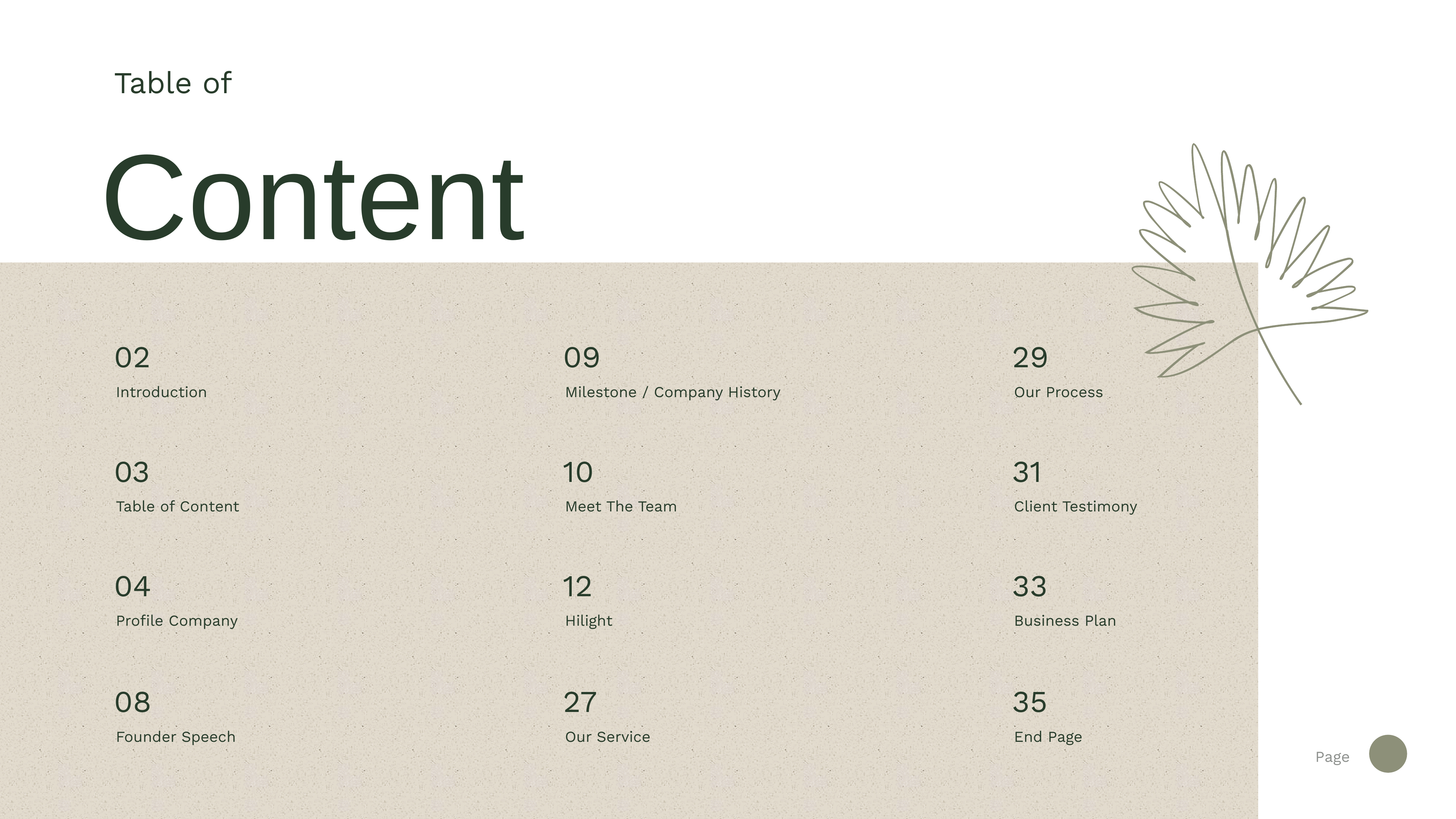

Table of
Content

02
09
29
Introduction
Milestone / Company History
Our Process
03
10
31
Table of Content
Meet The Team
Client Testimony
04
12
33
Profile Company
Hilight
Business Plan
08
27
35
Founder Speech
Our Service
End Page

Page
3